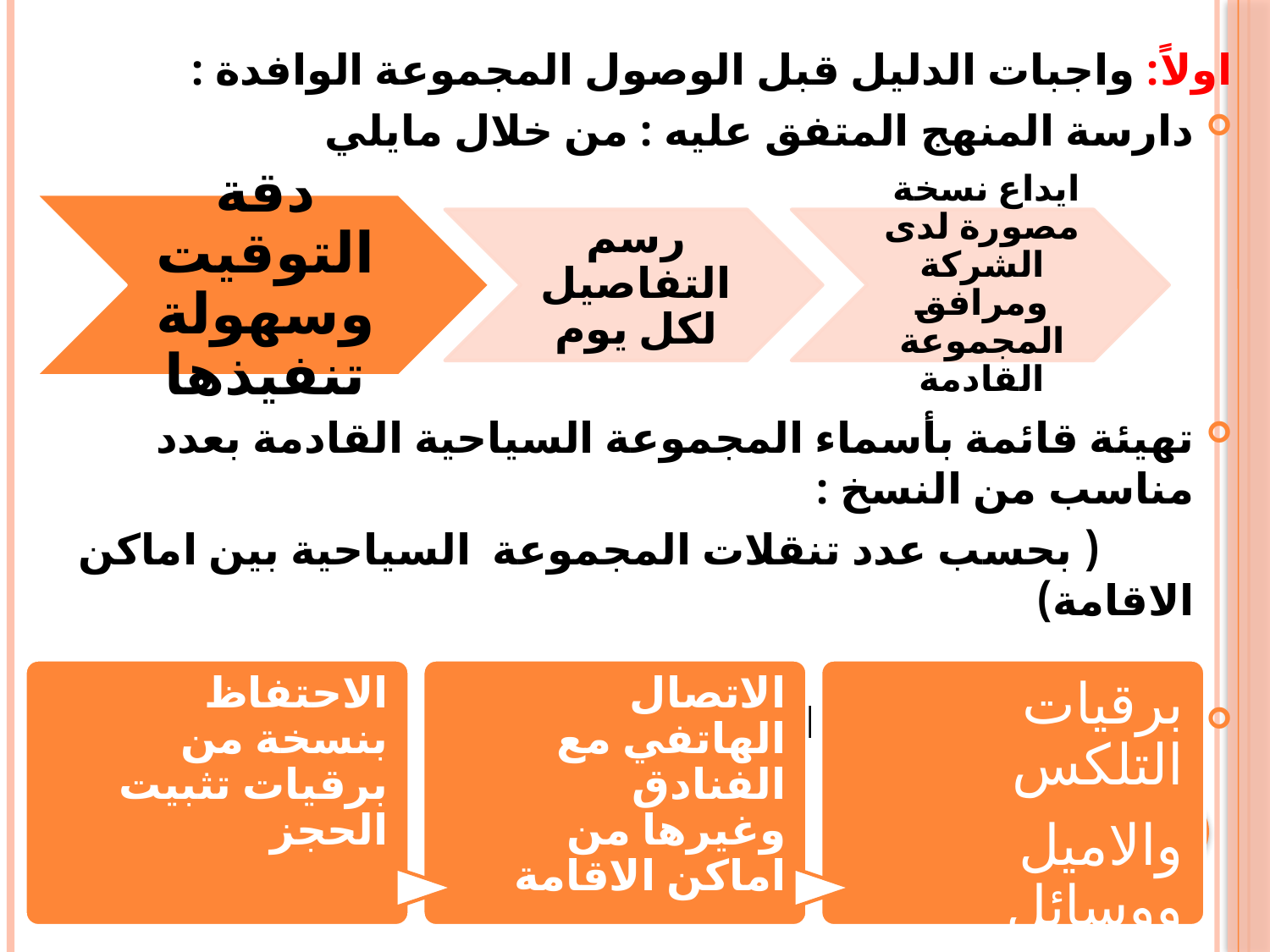

اولاً: واجبات الدليل قبل الوصول المجموعة الوافدة :
دارسة المنهج المتفق عليه : من خلال مايلي

تهيئة قائمة بأسماء المجموعة السياحية القادمة بعدد مناسب من النسخ :
            ( بحسب عدد تنقلات المجموعة  السياحية بين اماكن الاقامة)

التأكد من حجوزات الاقامة الشخصية :

دقة التوقيت وسهولة تنفيذها
رسم التفاصيل لكل يوم
ايداع نسخة  مصورة لدى الشركة ومرافق المجموعة القادمة

الاحتفاظ بنسخة من برقيات تثبيت الحجز

الاتصال الهاتفي مع الفنادق وغيرها من اماكن الاقامة

برقيات التلكس
والاميل ووسائل الاتصال الحديثة